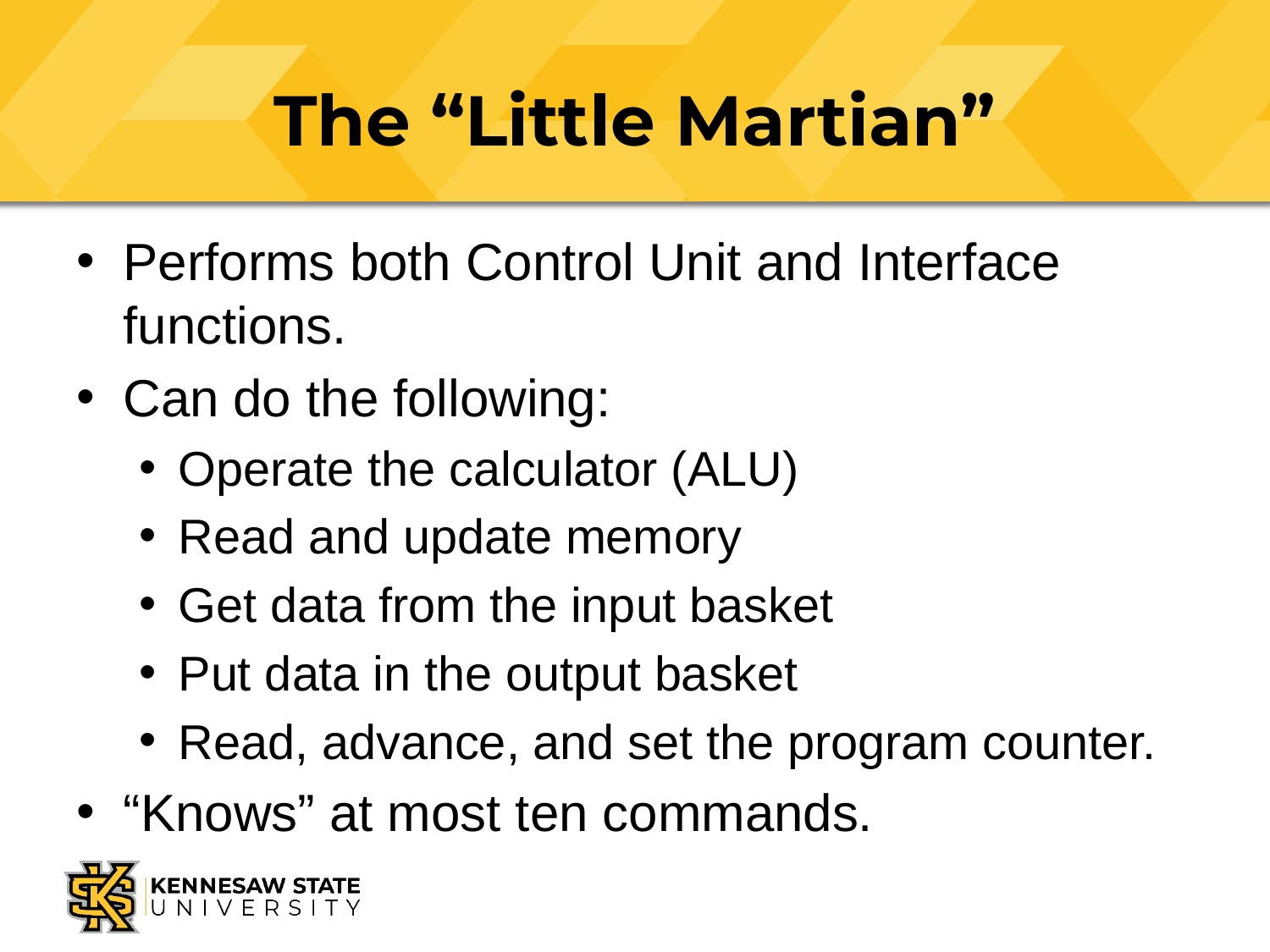

# The “Little Martian”
Performs both Control Unit and Interface functions.
Can do the following:
Operate the calculator (ALU)
Read and update memory
Get data from the input basket
Put data in the output basket
Read, advance, and set the program counter.
“Knows” at most ten commands.